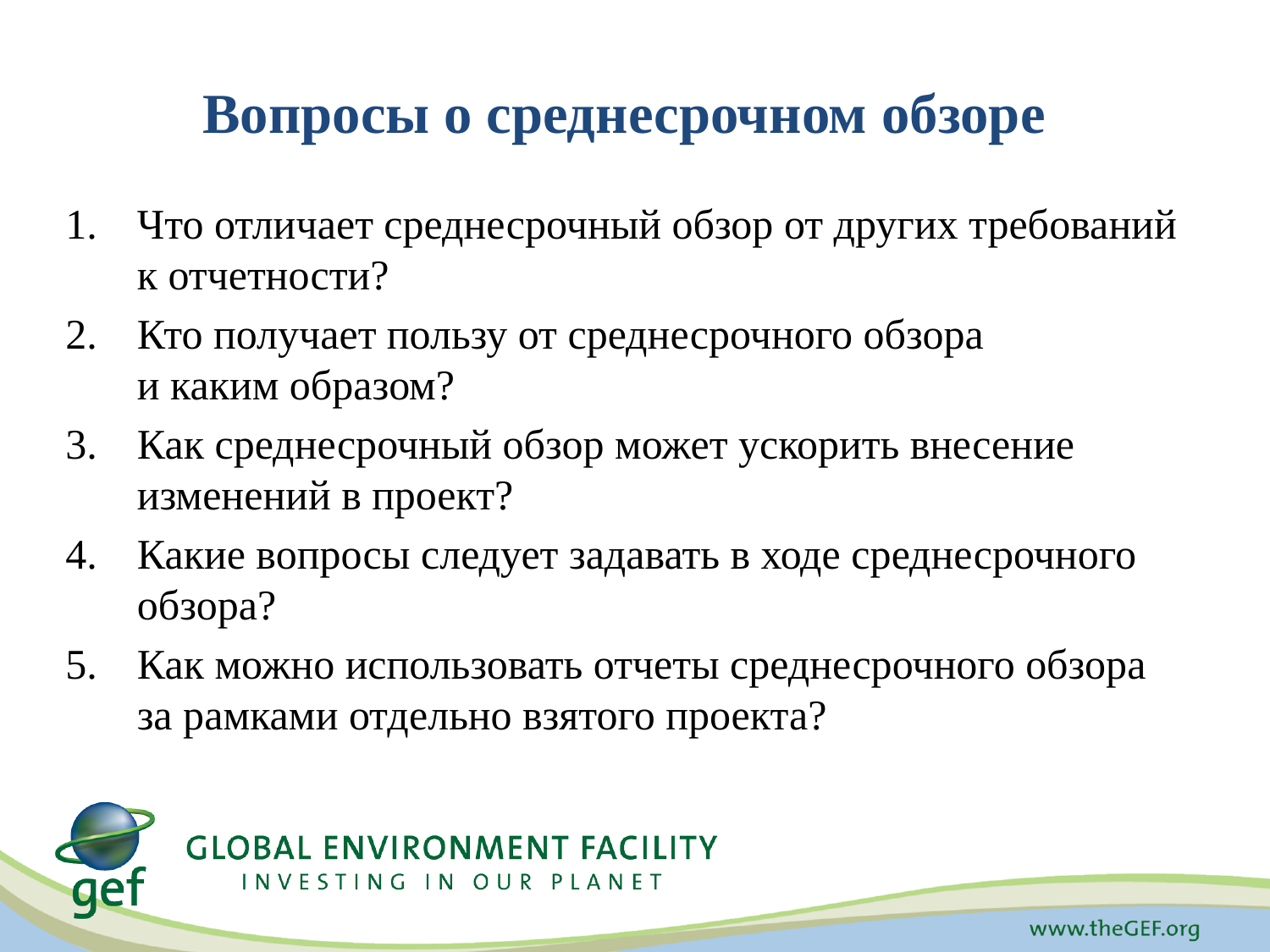

# Вопросы о среднесрочном обзоре
Что отличает среднесрочный обзор от других требований к отчетности?
Кто получает пользу от среднесрочного обзора
и каким образом?
Как среднесрочный обзор может ускорить внесение изменений в проект?
Какие вопросы следует задавать в ходе среднесрочного обзора?
Как можно использовать отчеты среднесрочного обзора за рамками отдельно взятого проекта?